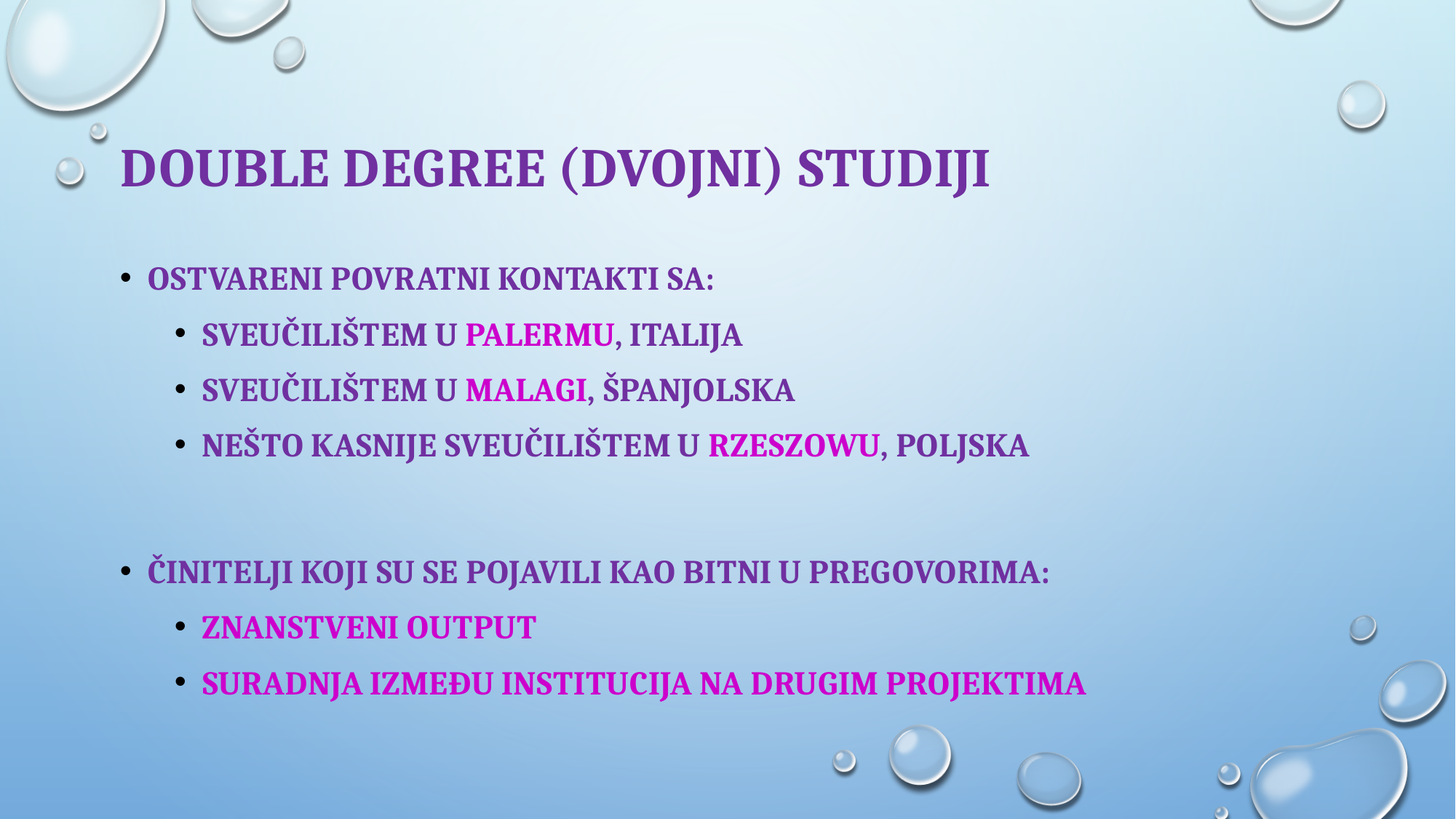

# Double degree (Dvojni) studiji
Ostvareni povratni kontakti sa:
Sveučilištem u Palermu, Italija
Sveučilištem u Malagi, španjolska
Nešto kasnije sveučilištem u rzeszowu, poljska

Činitelji koji su se pojavili kao bitni u pregovorima:
Znanstveni output
Suradnja između institucija na drugim projektima